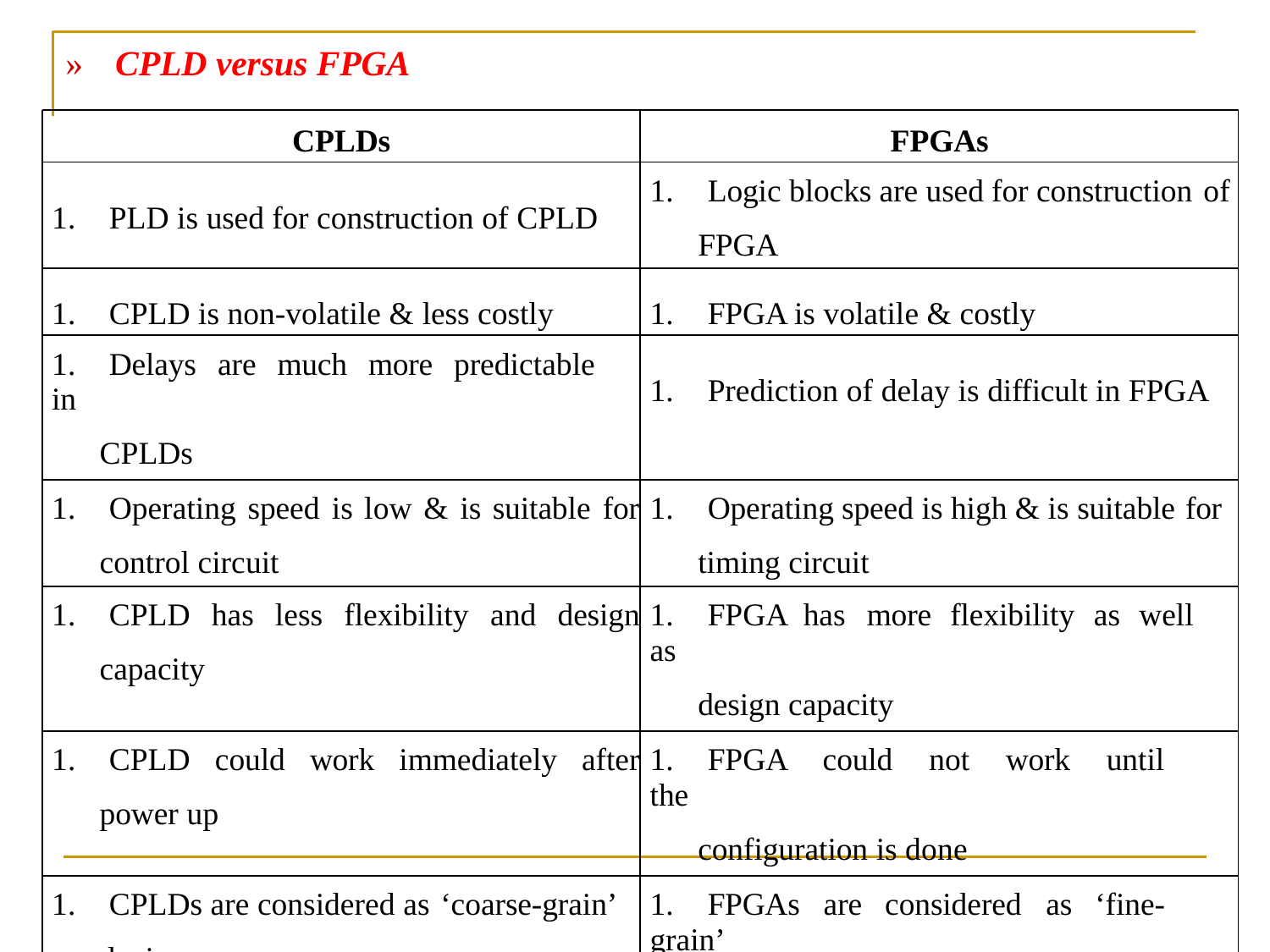

# »	CPLD versus FPGA

| CPLDs | FPGAs |
| --- | --- |
| 1. PLD is used for construction of CPLD | 1. Logic blocks are used for construction of FPGA |
| 1. CPLD is non-volatile & less costly | 1. FPGA is volatile & costly |
| 1. Delays are much more predictable in CPLDs | 1. Prediction of delay is difficult in FPGA |
| 1. Operating speed is low & is suitable for control circuit | 1. Operating speed is high & is suitable for timing circuit |
| 1. CPLD has less flexibility and design capacity | 1. FPGA has more flexibility as well as design capacity |
| 1. CPLD could work immediately after power up | 1. FPGA could not work until the configuration is done |
| 1. CPLDs are considered as ‘coarse-grain’ devices | 1. FPGAs are considered as ‘fine-grain’ devices 56 |